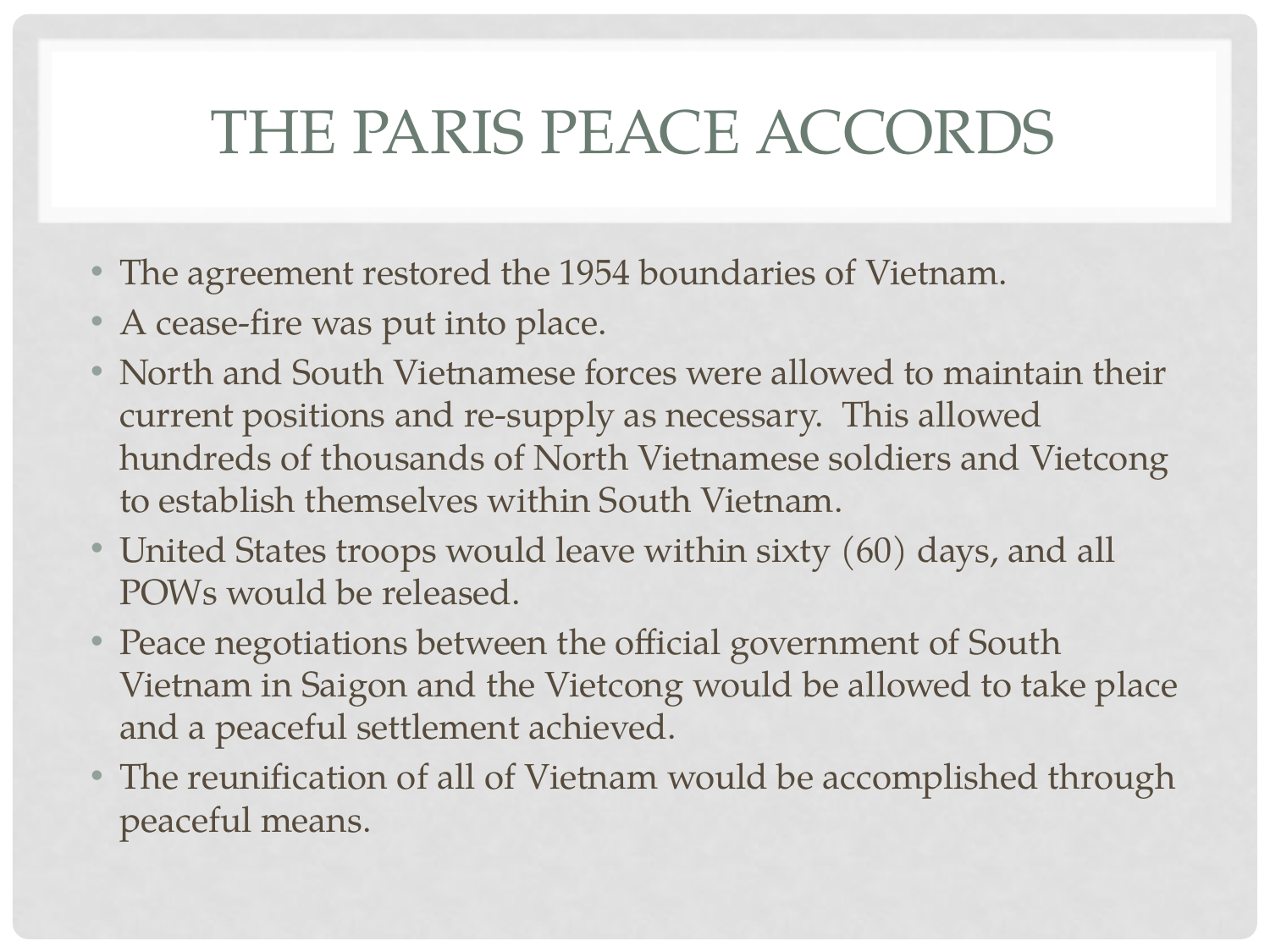

# The paris peace accords
The agreement restored the 1954 boundaries of Vietnam.
A cease-fire was put into place.
North and South Vietnamese forces were allowed to maintain their current positions and re-supply as necessary.  This allowed hundreds of thousands of North Vietnamese soldiers and Vietcong to establish themselves within South Vietnam.
United States troops would leave within sixty (60) days, and all POWs would be released.
Peace negotiations between the official government of South Vietnam in Saigon and the Vietcong would be allowed to take place and a peaceful settlement achieved.
The reunification of all of Vietnam would be accomplished through peaceful means.